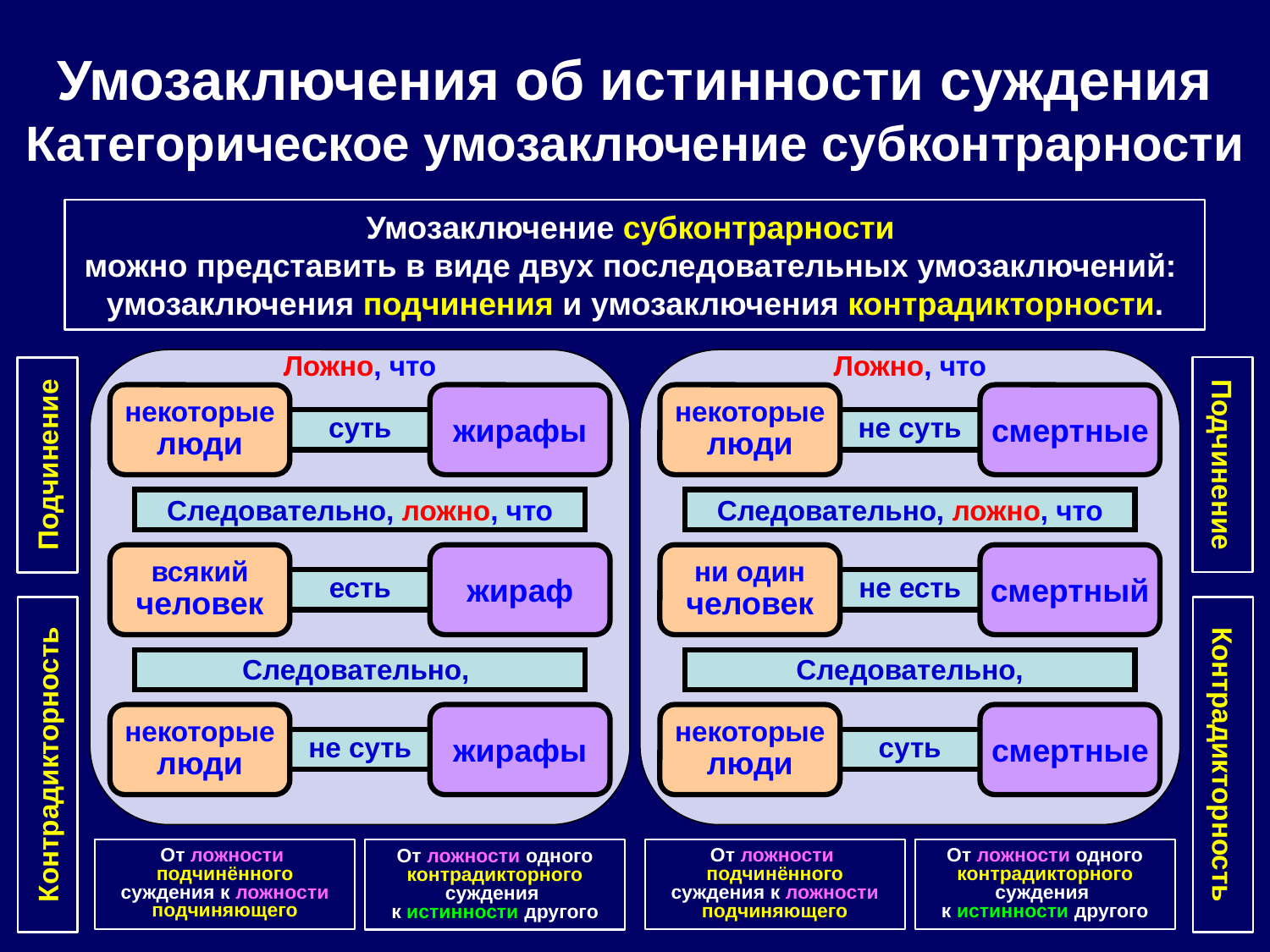

Умозаключения об истинности суждения
Категорическое умозаключение субконтрарности
Умозаключение субконтрарности
можно представить в виде двух последовательных умозаключений:
умозаключения подчинения и умозаключения контрадикторности.
Ложно, что
Ложно, что
некоторые
люди
жирафы
некоторые
люди
смертные
суть
не суть
Подчинение
Подчинение
Следовательно, ложно, что
Следовательно, ложно, что
всякий
человек
жираф
ни один
человек
смертный
есть
не есть
Следовательно,
Следовательно,
некоторые
люди
жирафы
некоторые
люди
смертные
не суть
суть
Контрадикторность
Контрадикторность
От ложности
подчинённого суждения к ложности подчиняющего
От ложности одного контрадикторного суждения
к истинности другого
От ложности
подчинённого суждения к ложности подчиняющего
От ложности одного контрадикторного суждения
к истинности другого